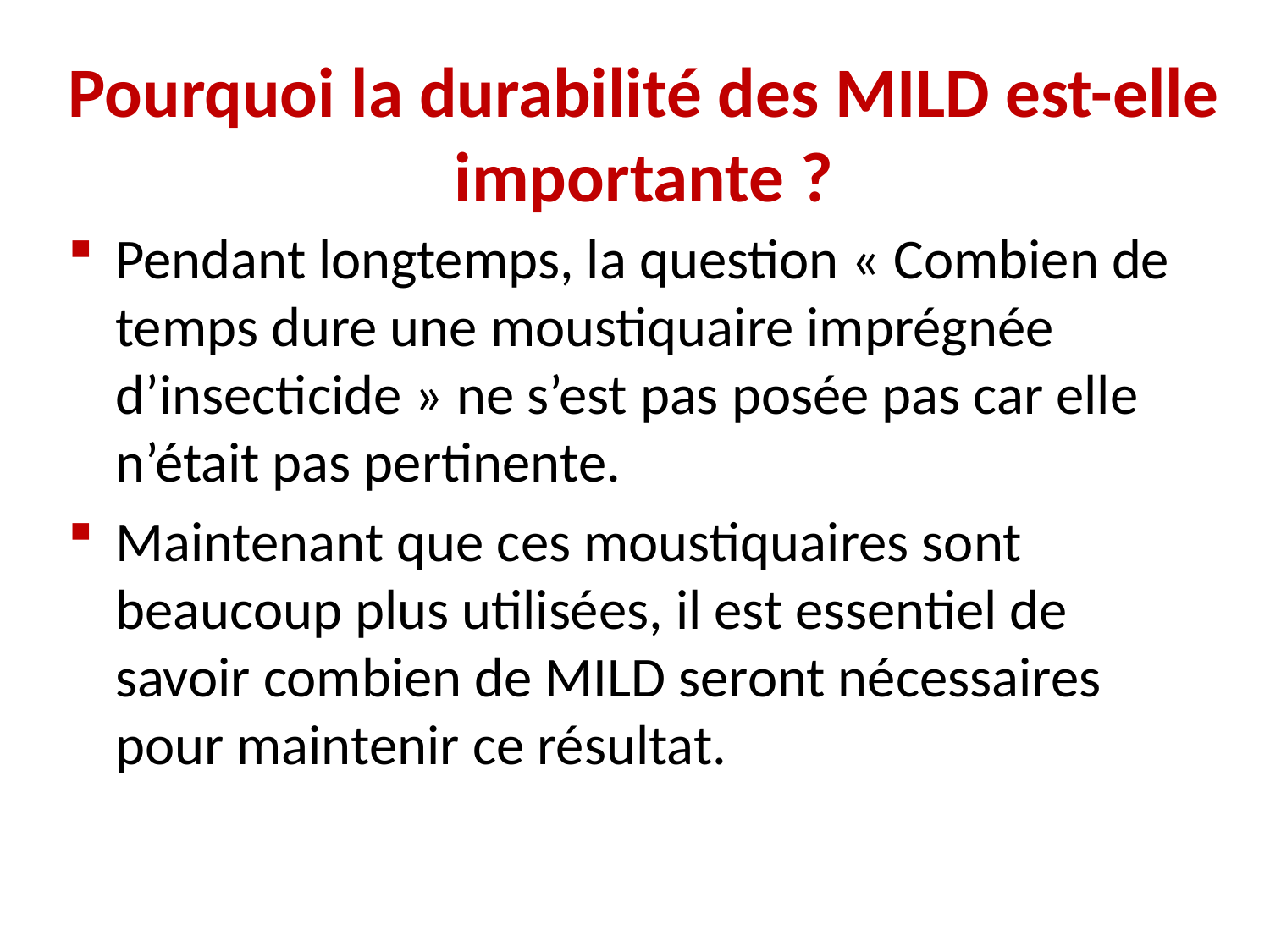

Pourquoi la durabilité des MILD est-elle importante ?
Pendant longtemps, la question « Combien de temps dure une moustiquaire imprégnée d’insecticide » ne s’est pas posée pas car elle n’était pas pertinente.
Maintenant que ces moustiquaires sont beaucoup plus utilisées, il est essentiel de savoir combien de MILD seront nécessaires pour maintenir ce résultat.